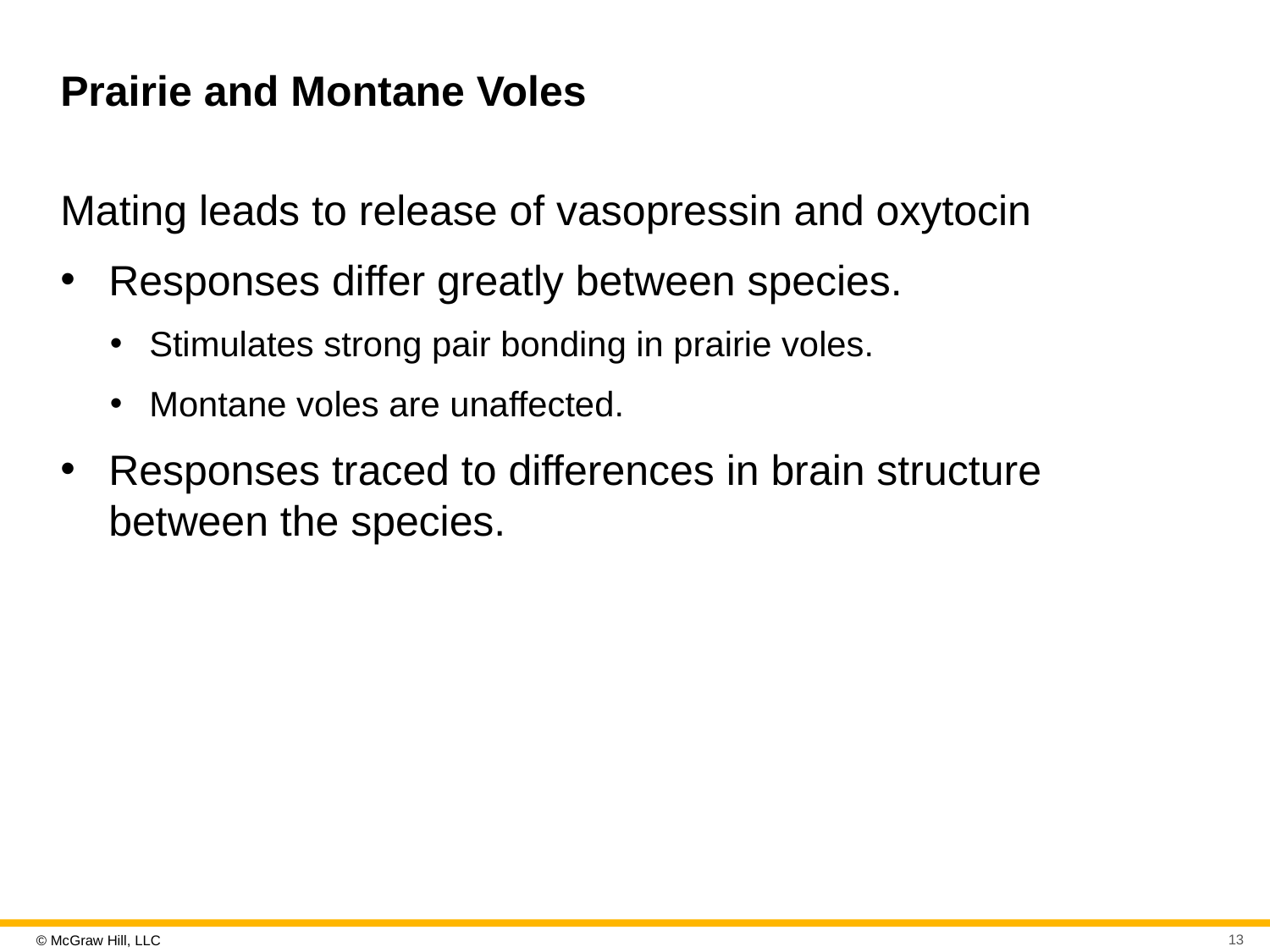

# Prairie and Montane Voles
Mating leads to release of vasopressin and oxytocin
Responses differ greatly between species.
Stimulates strong pair bonding in prairie voles.
Montane voles are unaffected.
Responses traced to differences in brain structure between the species.
13